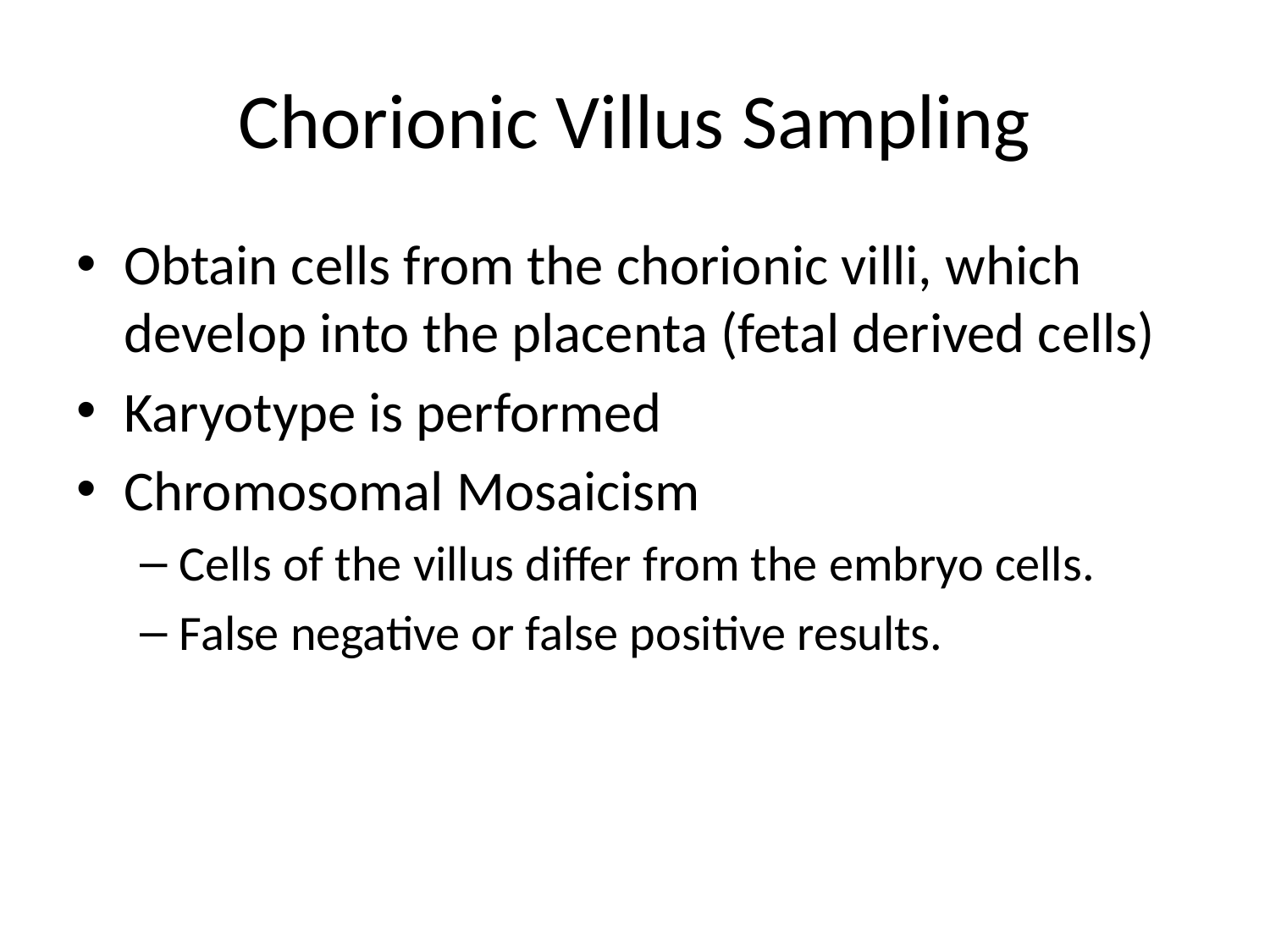

# Chorionic Villus Sampling
Obtain cells from the chorionic villi, which develop into the placenta (fetal derived cells)
Karyotype is performed
Chromosomal Mosaicism
Cells of the villus differ from the embryo cells.
False negative or false positive results.